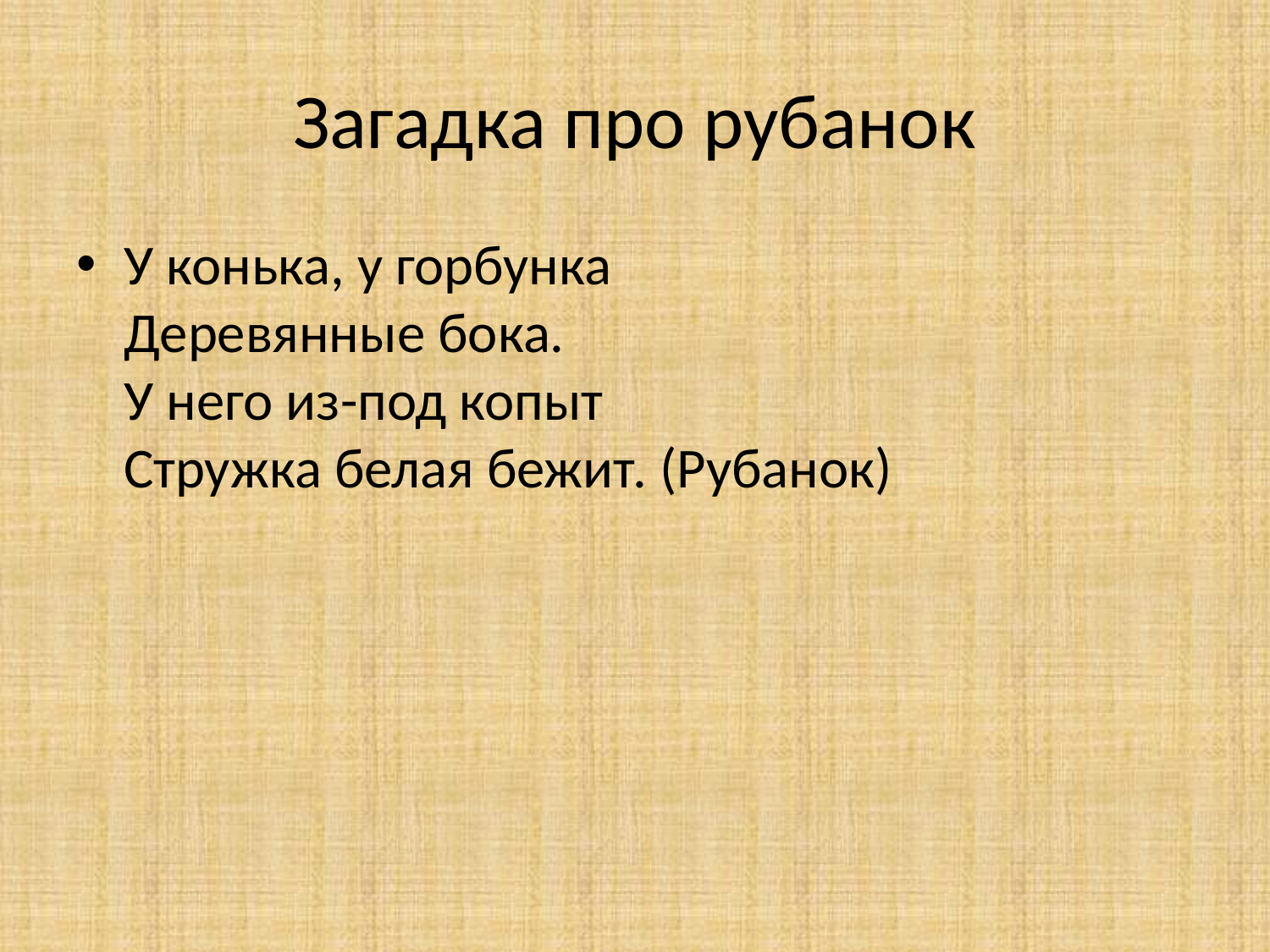

# Загадка про рубанок
У конька, у горбунка
Деревянные бока.
У него из-под копыт
Стружка белая бежит. (Рубанок)